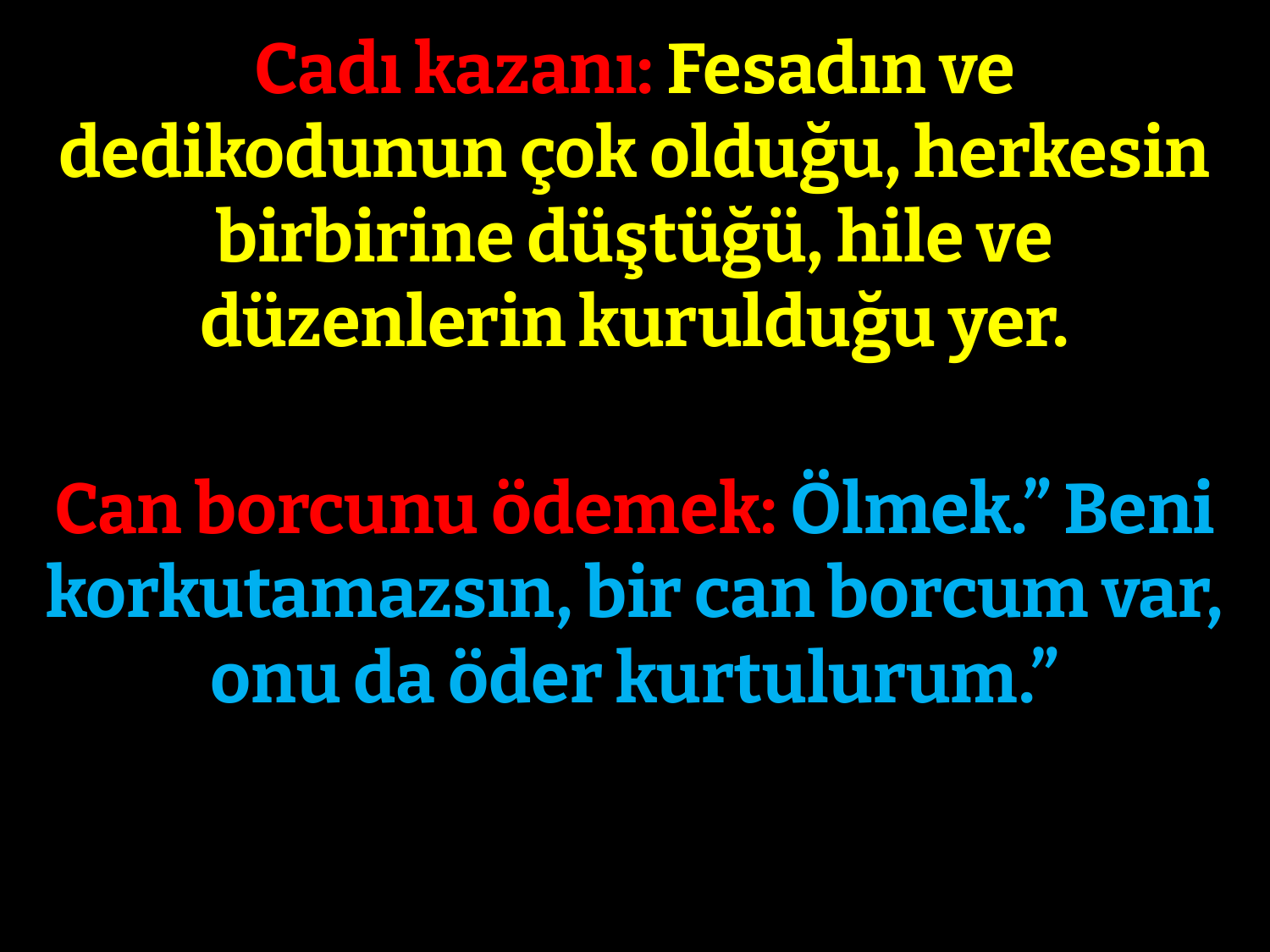

Cadı kazanı: Fesadın ve dedikodunun çok olduğu, herkesin birbirine düştüğü, hile ve düzenlerin kurulduğu yer.
#
Can borcunu ödemek: Ölmek.” Beni korkutamazsın, bir can borcum var, onu da öder kurtulurum.”